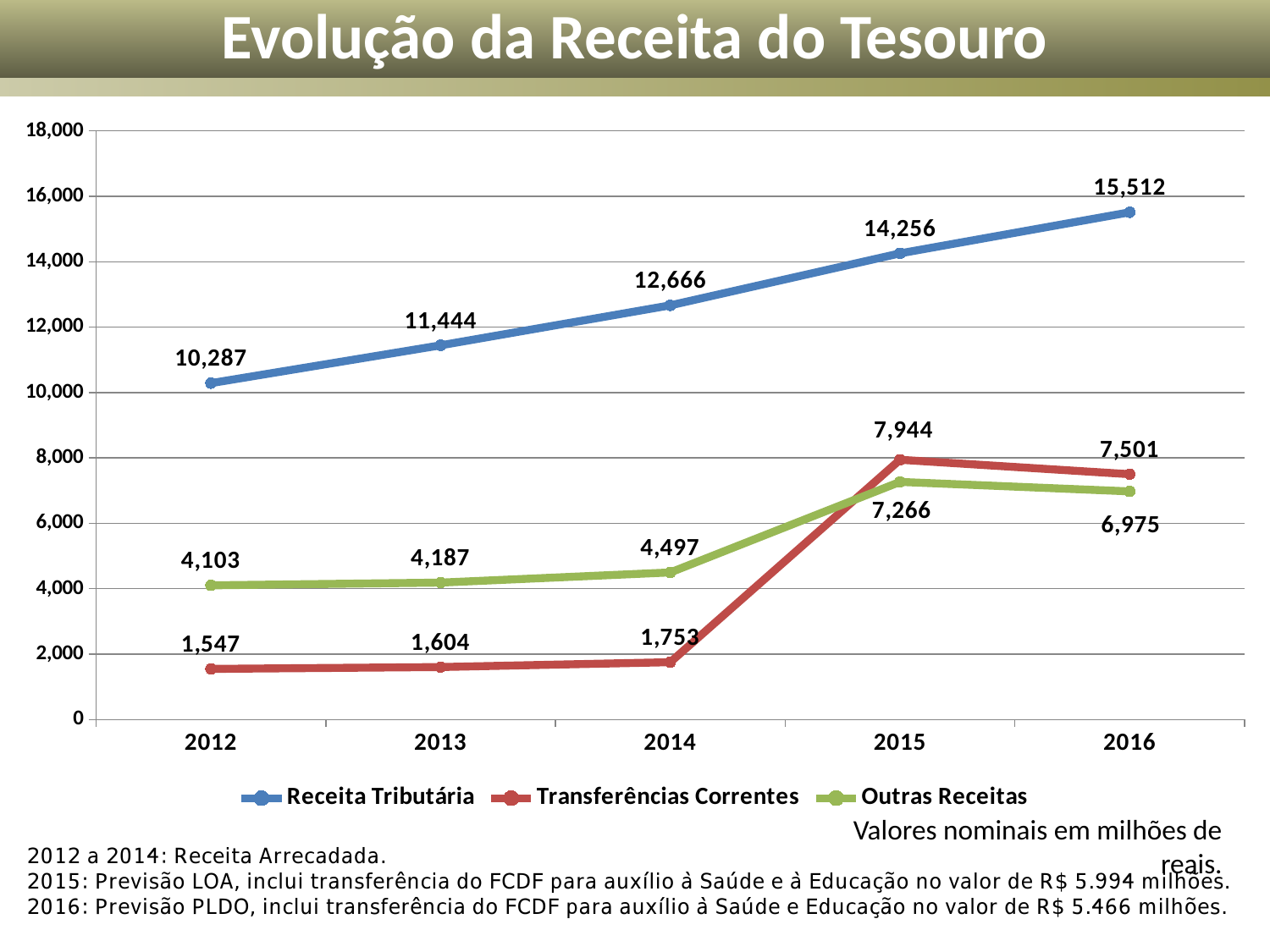

Evolução da Receita do Tesouro

### Chart

| Category | Receita Tributária | Transferências Correntes | Outras Receitas |
|---|---|---|---|
| 2012 | 10287.0 | 1547.0 | 4103.0 |
| 2013 | 11444.0 | 1604.0 | 4187.0 |
| 2014 | 12665.997734 | 1752.579834 | 4497.0 |
| 2015 | 14255.60384 | 7944.0 | 7266.0 |
| 2016 | 15511.679830000001 | 7500.782544624247 | 6974.608209765814 |
Valores nominais em milhões de reais.
2012 a 2014: Receita Arrecadada.
2015: Previsão LOA, inclui transferência do FCDF para auxílio à Saúde e à Educação no valor de R$ 5.994 milhões.
2016: Previsão PLDO, inclui transferência do FCDF para auxílio à Saúde e Educação no valor de R$ 5.466 milhões.